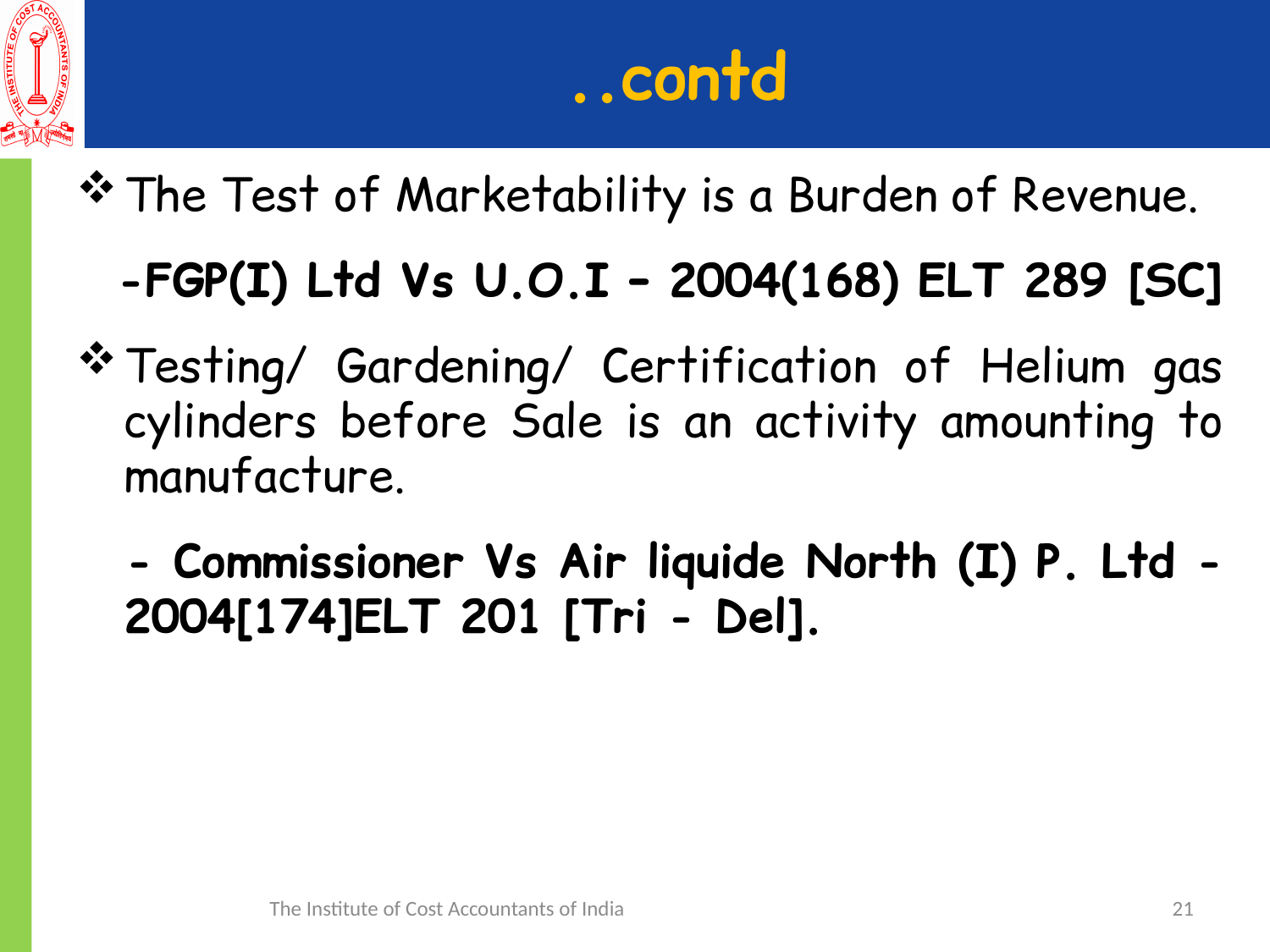

# ..contd
The Test of Marketability is a Burden of Revenue.
   -FGP(I) Ltd Vs U.O.I – 2004(168) ELT 289 [SC]
Testing/ Gardening/ Certification of Helium gas cylinders before Sale is an activity amounting to manufacture.
   	- Commissioner Vs Air liquide North (I) P. Ltd - 2004[174]ELT 201 [Tri - Del].

The Institute of Cost Accountants of India
21